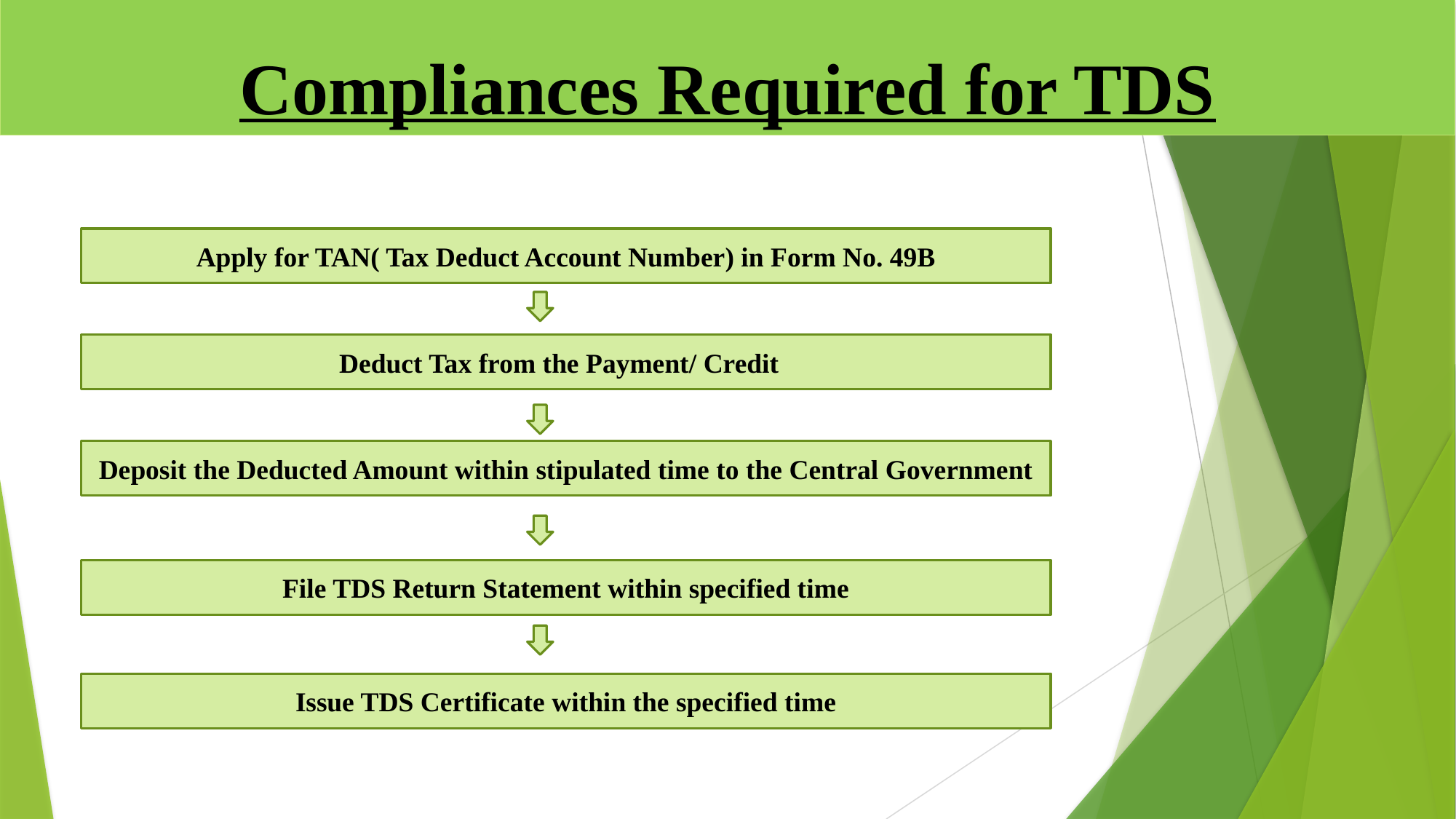

# Compliances Required for TDS
Apply for TAN( Tax Deduct Account Number) in Form No. 49B

Deduct Tax from the Payment/ Credit

Deposit the Deducted Amount within stipulated time to the Central Government

File TDS Return Statement within specified time

Issue TDS Certificate within the specified time